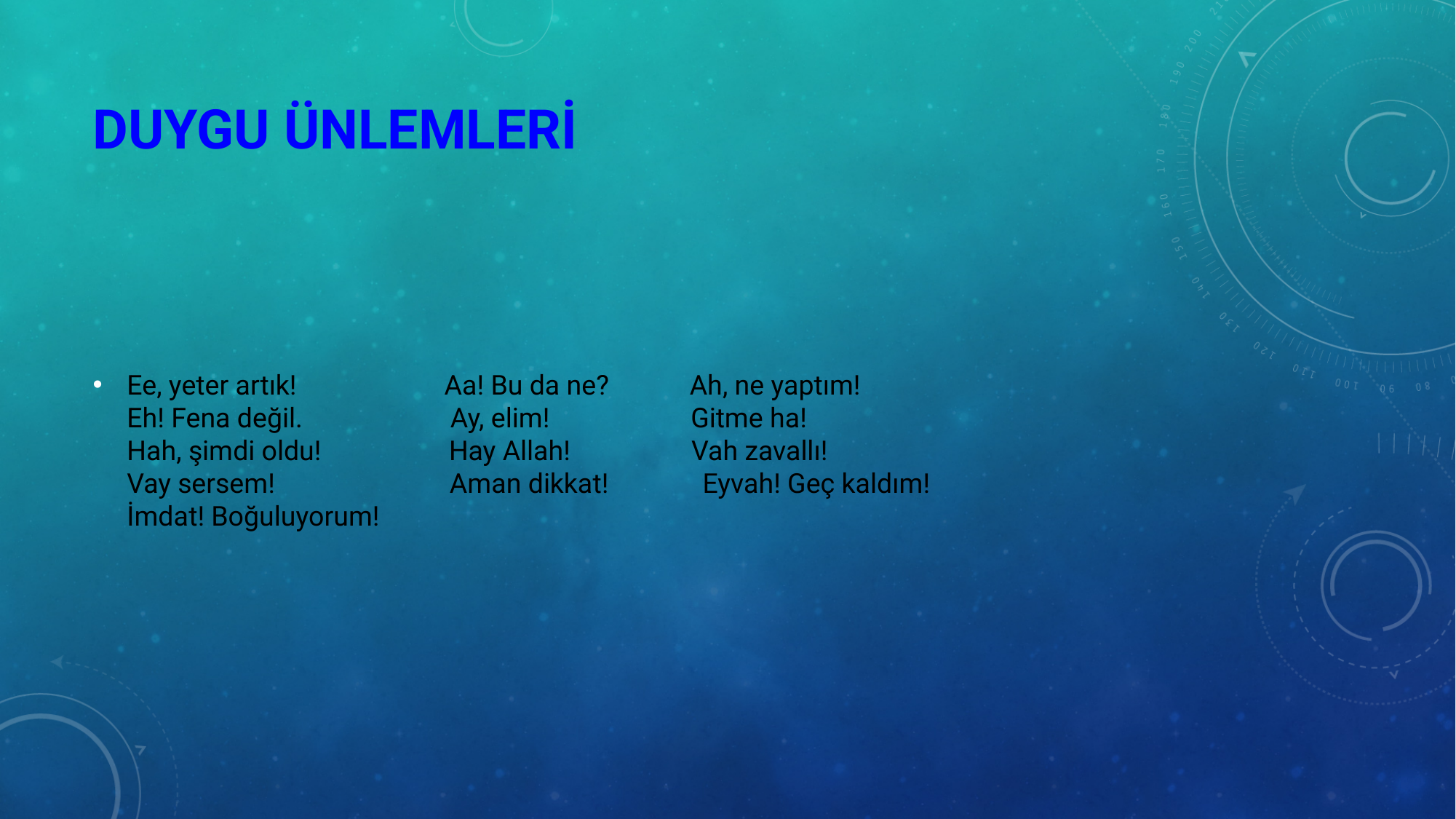

# Duygu Ünlemleri
Ee, yeter artık!                      Aa! Bu da ne?            Ah, ne yaptım!
Eh! Fena değil.                      Ay, elim!                     Gitme ha!
Hah, şimdi oldu!                   Hay Allah!                  Vah zavallı!
Vay sersem!                          Aman dikkat!              Eyvah! Geç kaldım!
İmdat! Boğuluyorum!